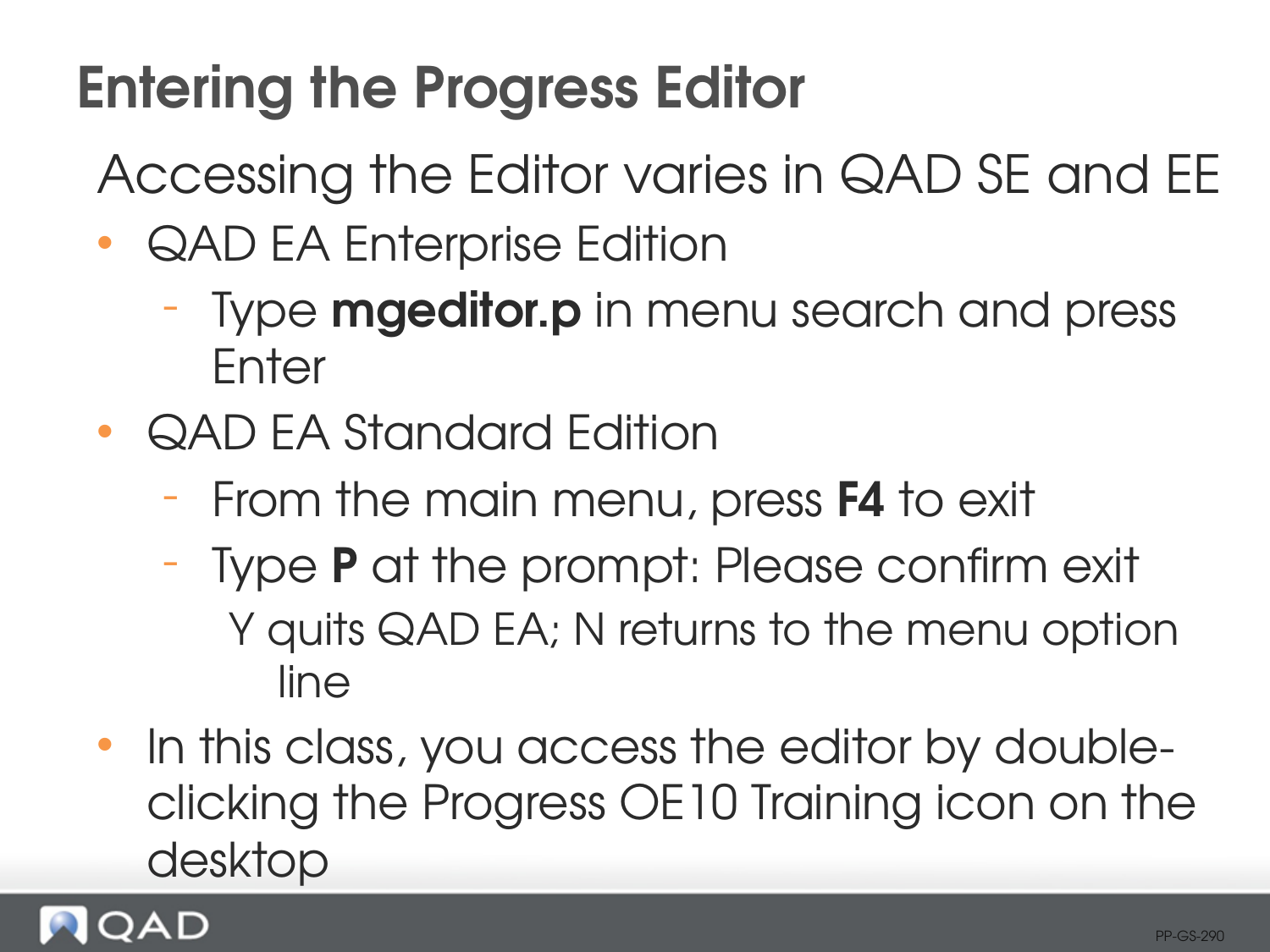

# Entering the Progress Editor
Accessing the Editor varies in QAD SE and EE
QAD EA Enterprise Edition
Type mgeditor.p in menu search and press Enter
QAD EA Standard Edition
From the main menu, press F4 to exit
Type P at the prompt: Please confirm exit
Y quits QAD EA; N returns to the menu option line
In this class, you access the editor by double-clicking the Progress OE10 Training icon on the desktop

PP-GS-290